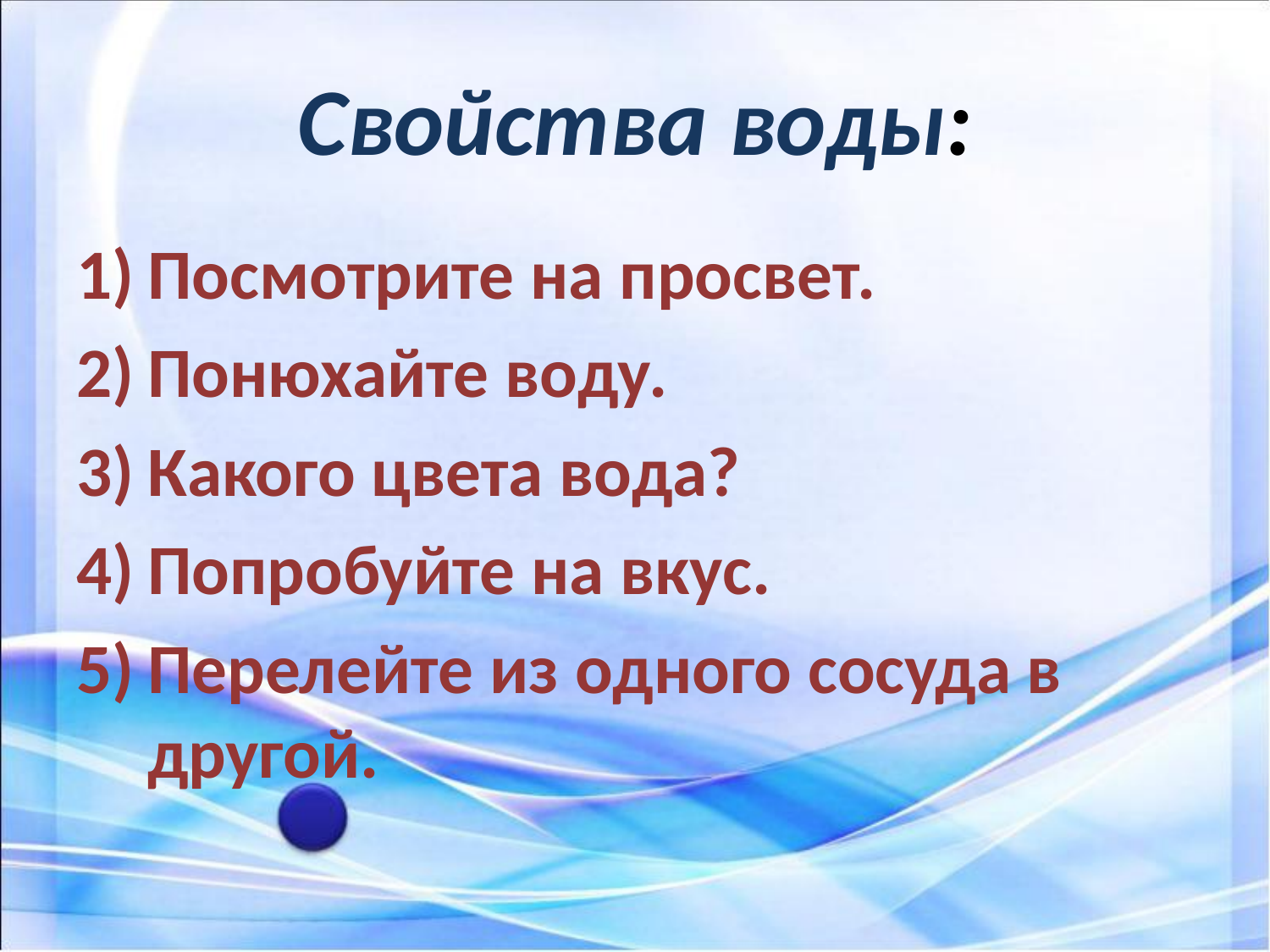

# Свойства воды:
Посмотрите на просвет.
Понюхайте воду.
Какого цвета вода?
Попробуйте на вкус.
Перелейте из одного сосуда в другой.